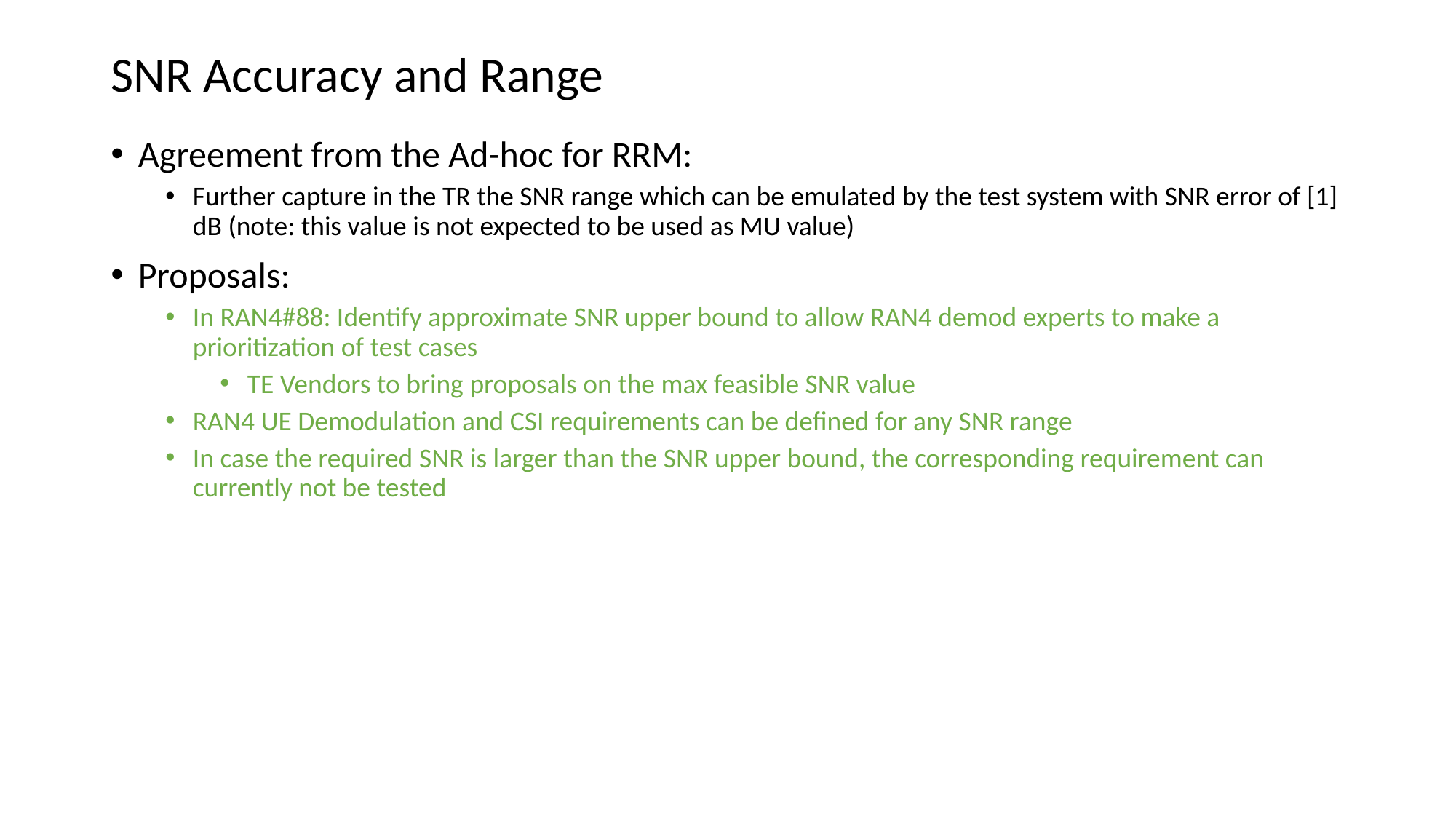

# SNR Accuracy and Range
Agreement from the Ad-hoc for RRM:
Further capture in the TR the SNR range which can be emulated by the test system with SNR error of [1] dB (note: this value is not expected to be used as MU value)
Proposals:
In RAN4#88: Identify approximate SNR upper bound to allow RAN4 demod experts to make a prioritization of test cases
TE Vendors to bring proposals on the max feasible SNR value
RAN4 UE Demodulation and CSI requirements can be defined for any SNR range
In case the required SNR is larger than the SNR upper bound, the corresponding requirement can currently not be tested